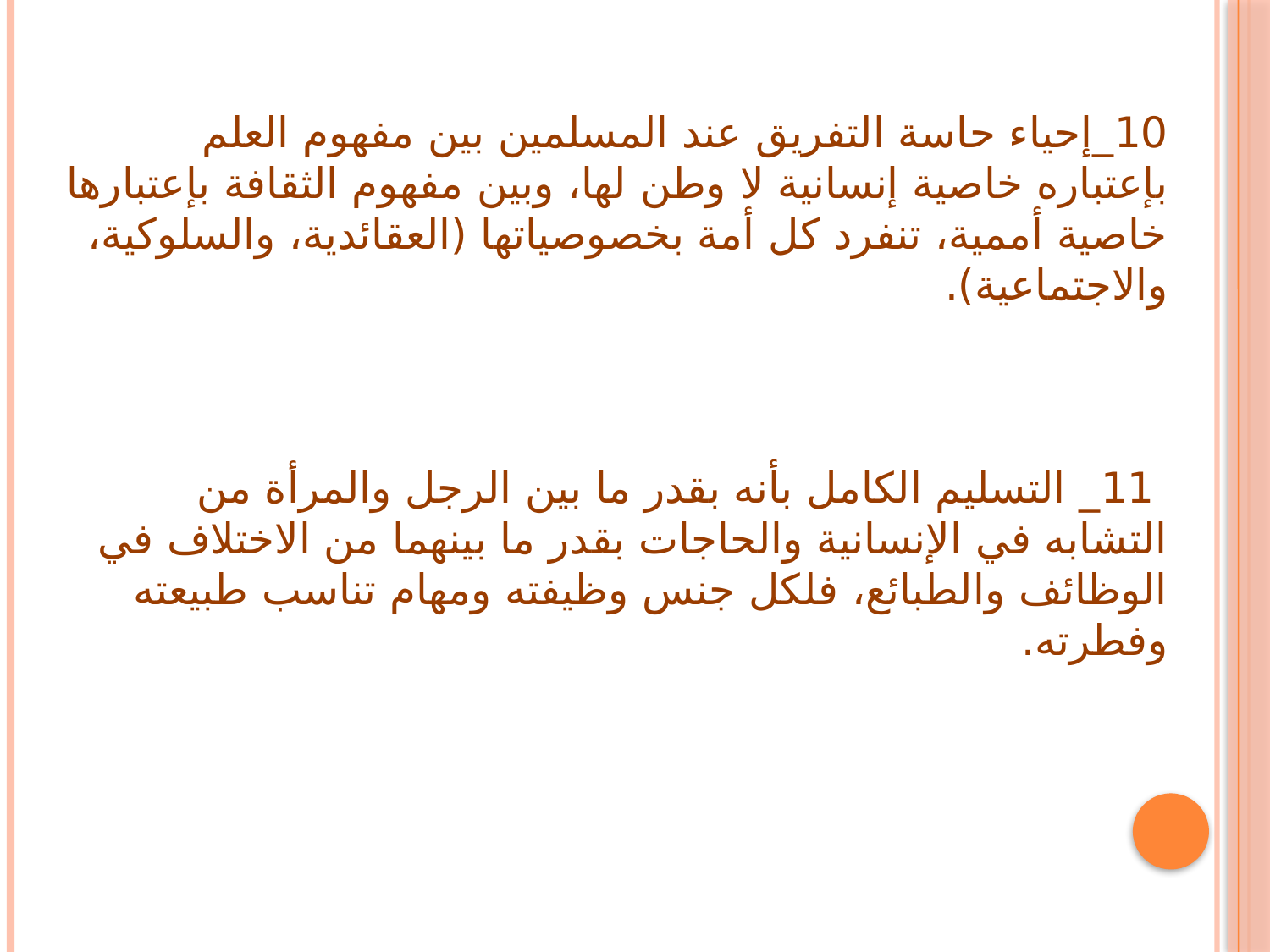

10_إحياء حاسة التفريق عند المسلمين بين مفهوم العلم بإعتباره خاصية إنسانية لا وطن لها، وبين مفهوم الثقافة بإعتبارها خاصية أممية، تنفرد كل أمة بخصوصياتها (العقائدية، والسلوكية، والاجتماعية).

 11_ التسليم الكامل بأنه بقدر ما بين الرجل والمرأة من التشابه في الإنسانية والحاجات بقدر ما بينهما من الاختلاف في الوظائف والطبائع، فلكل جنس وظيفته ومهام تناسب طبيعته وفطرته.